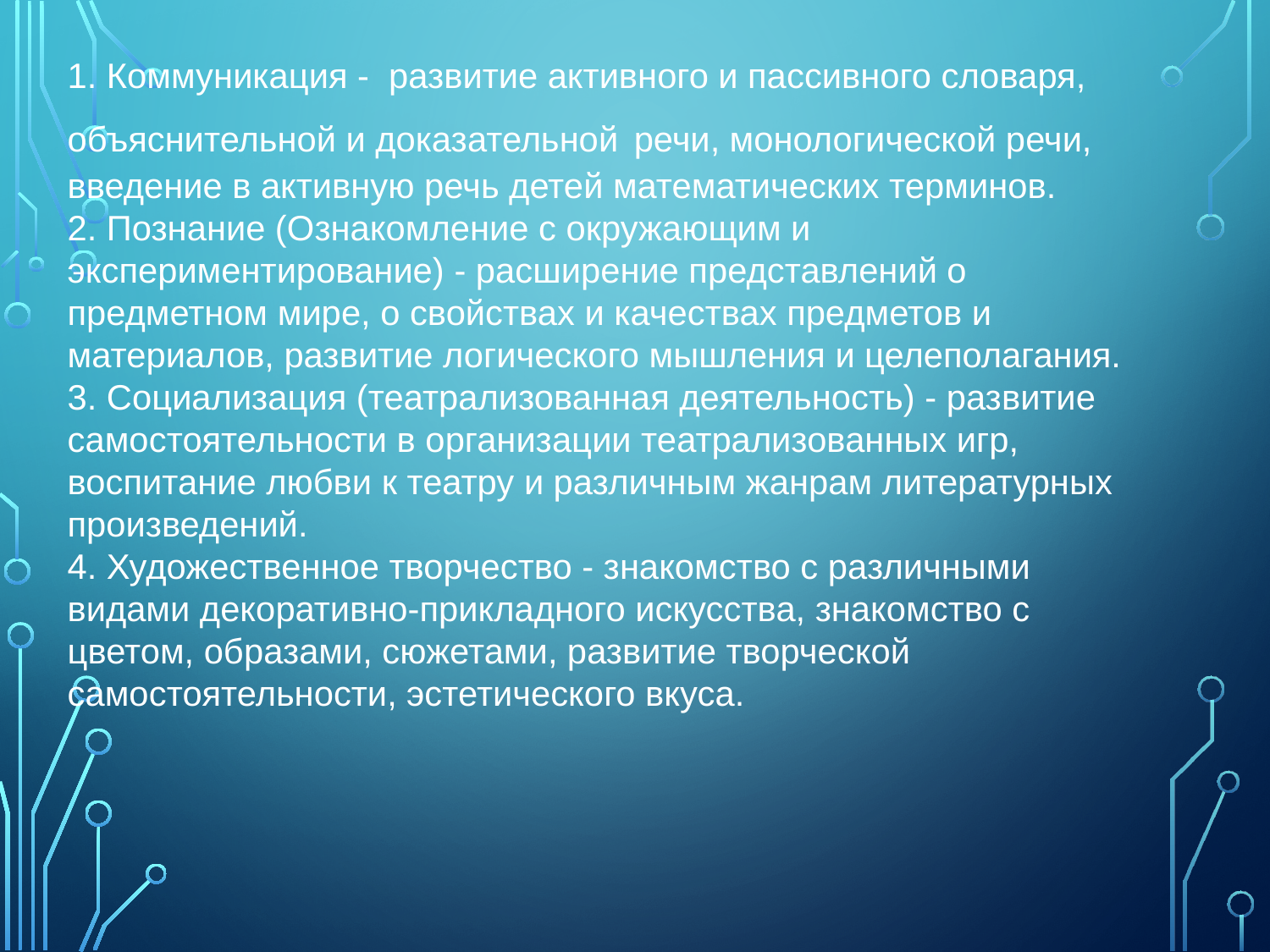

1. Коммуникация -  развитие активного и пассивного словаря, объяснительной и доказательной речи, монологической речи, введение в активную речь детей математических терминов.
2. Познание (Ознакомление с окружающим и экспериментирование) - расширение представлений о предметном мире, о свойствах и качествах предметов и материалов, развитие логического мышления и целеполагания.
3. Социализация (театрализованная деятельность) - развитие самостоятельности в организации театрализованных игр, воспитание любви к театру и различным жанрам литературных произведений.
4. Художественное творчество - знакомство с различными видами декоративно-прикладного искусства, знакомство с цветом, образами, сюжетами, развитие творческой самостоятельности, эстетического вкуса.